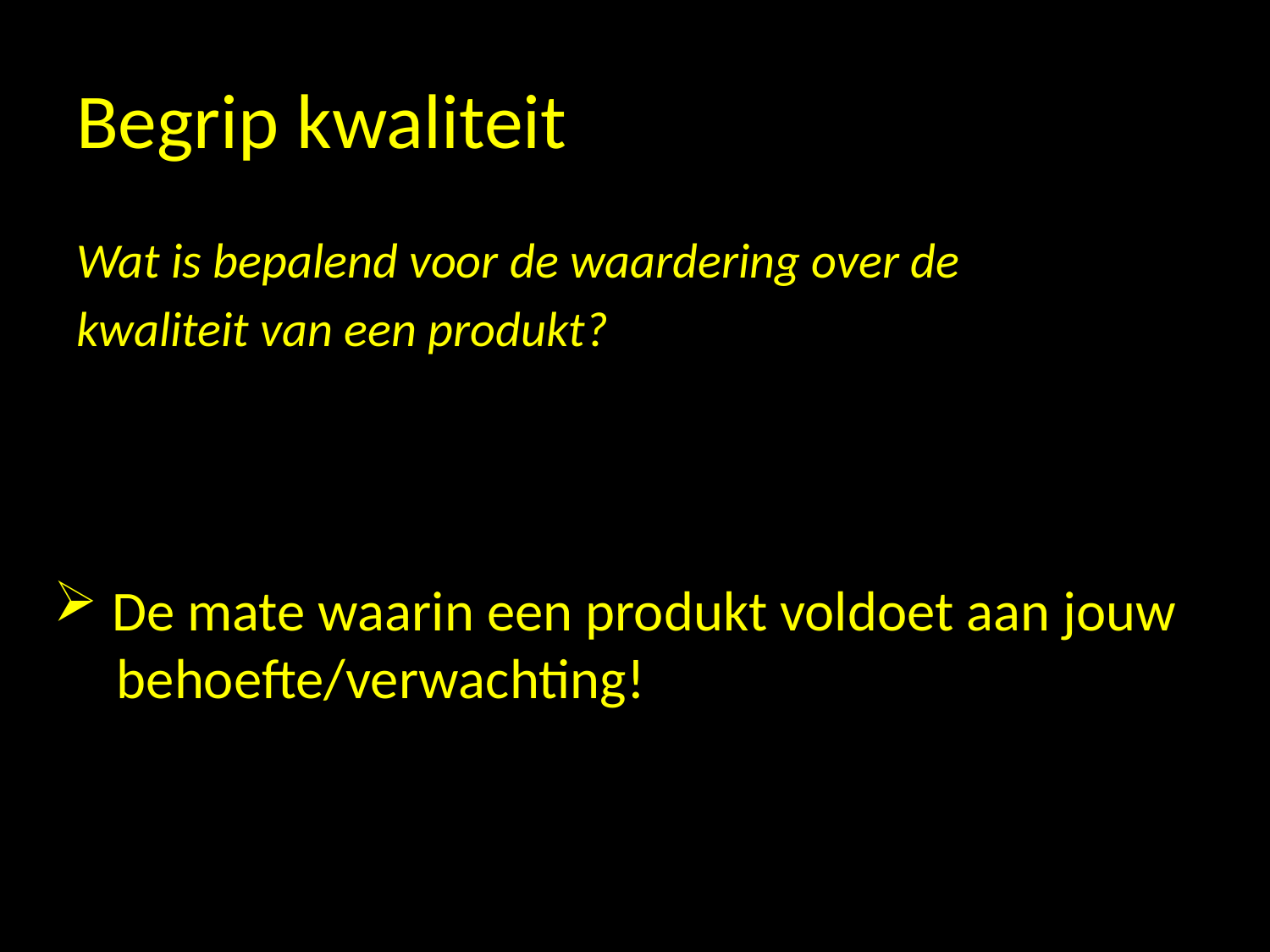

# Begrip kwaliteit
Wat is bepalend voor de waardering over de
kwaliteit van een produkt?

 De mate waarin een produkt voldoet aan jouw
behoefte/verwachting!